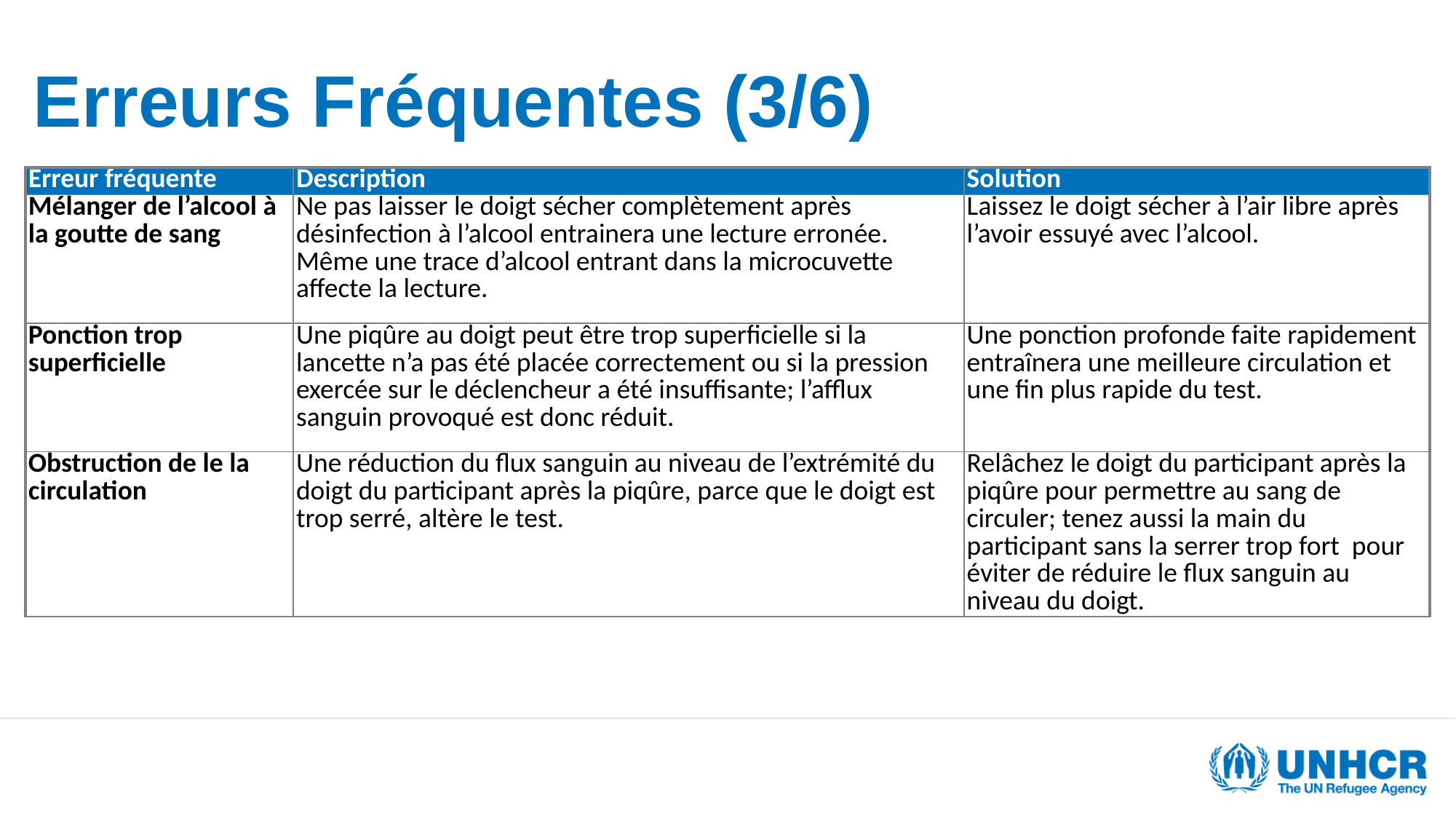

Erreurs Fréquentes (3/6)
| Erreur fréquente | Description | Solution |
| --- | --- | --- |
| Mélanger de l’alcool à la goutte de sang | Ne pas laisser le doigt sécher complètement après désinfection à l’alcool entrainera une lecture erronée. Même une trace d’alcool entrant dans la microcuvette affecte la lecture. | Laissez le doigt sécher à l’air libre après l’avoir essuyé avec l’alcool. |
| Ponction trop superficielle | Une piqûre au doigt peut être trop superficielle si la lancette n’a pas été placée correctement ou si la pression exercée sur le déclencheur a été insuffisante; l’afflux sanguin provoqué est donc réduit. | Une ponction profonde faite rapidement entraînera une meilleure circulation et une fin plus rapide du test. |
| Obstruction de le la circulation | Une réduction du flux sanguin au niveau de l’extrémité du doigt du participant après la piqûre, parce que le doigt est trop serré, altère le test. | Relâchez le doigt du participant après la piqûre pour permettre au sang de circuler; tenez aussi la main du participant sans la serrer trop fort pour éviter de réduire le flux sanguin au niveau du doigt. |